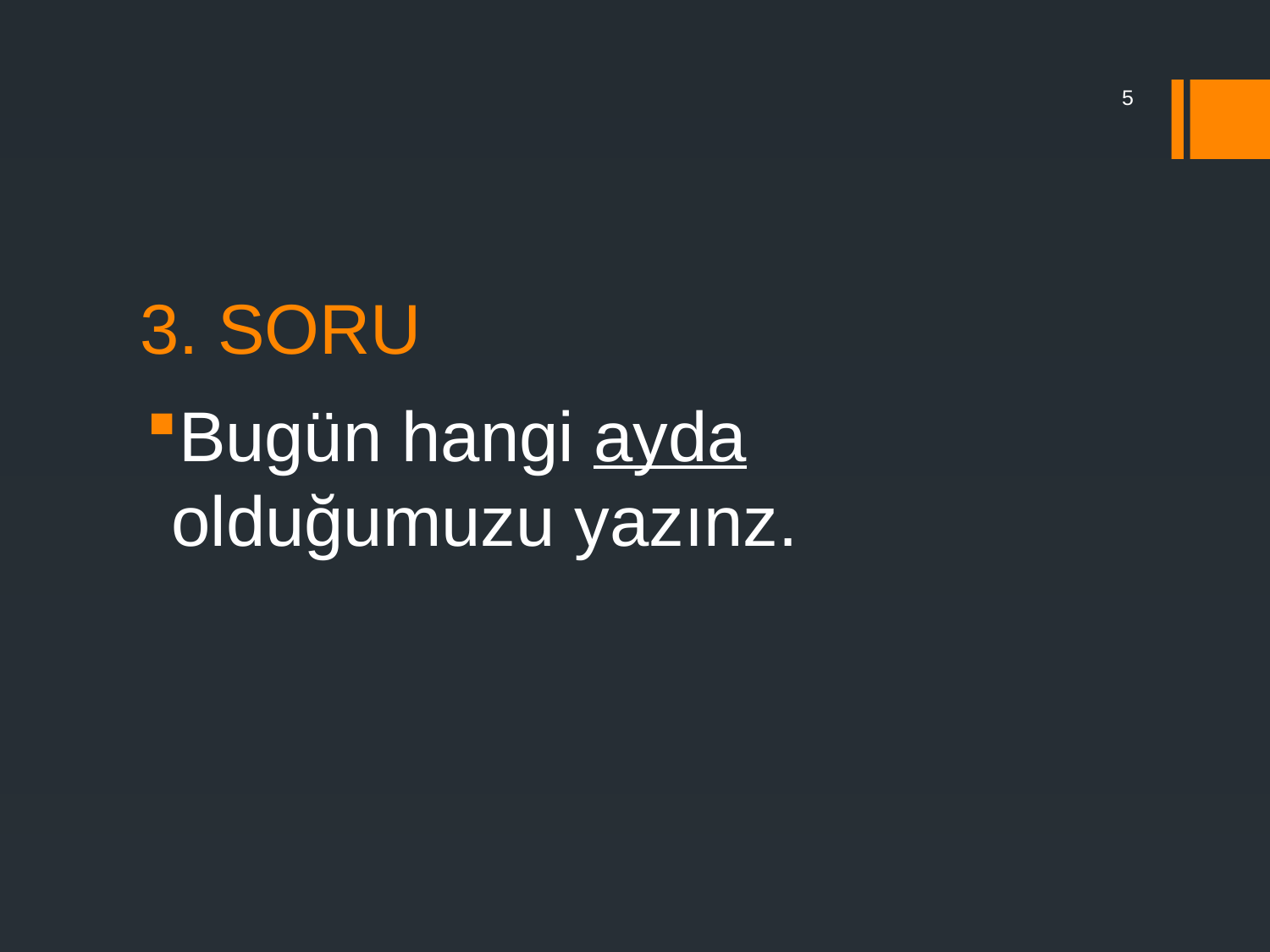

5

# 3. SORU
Bugün hangi ayda olduğumuzu yazınz.